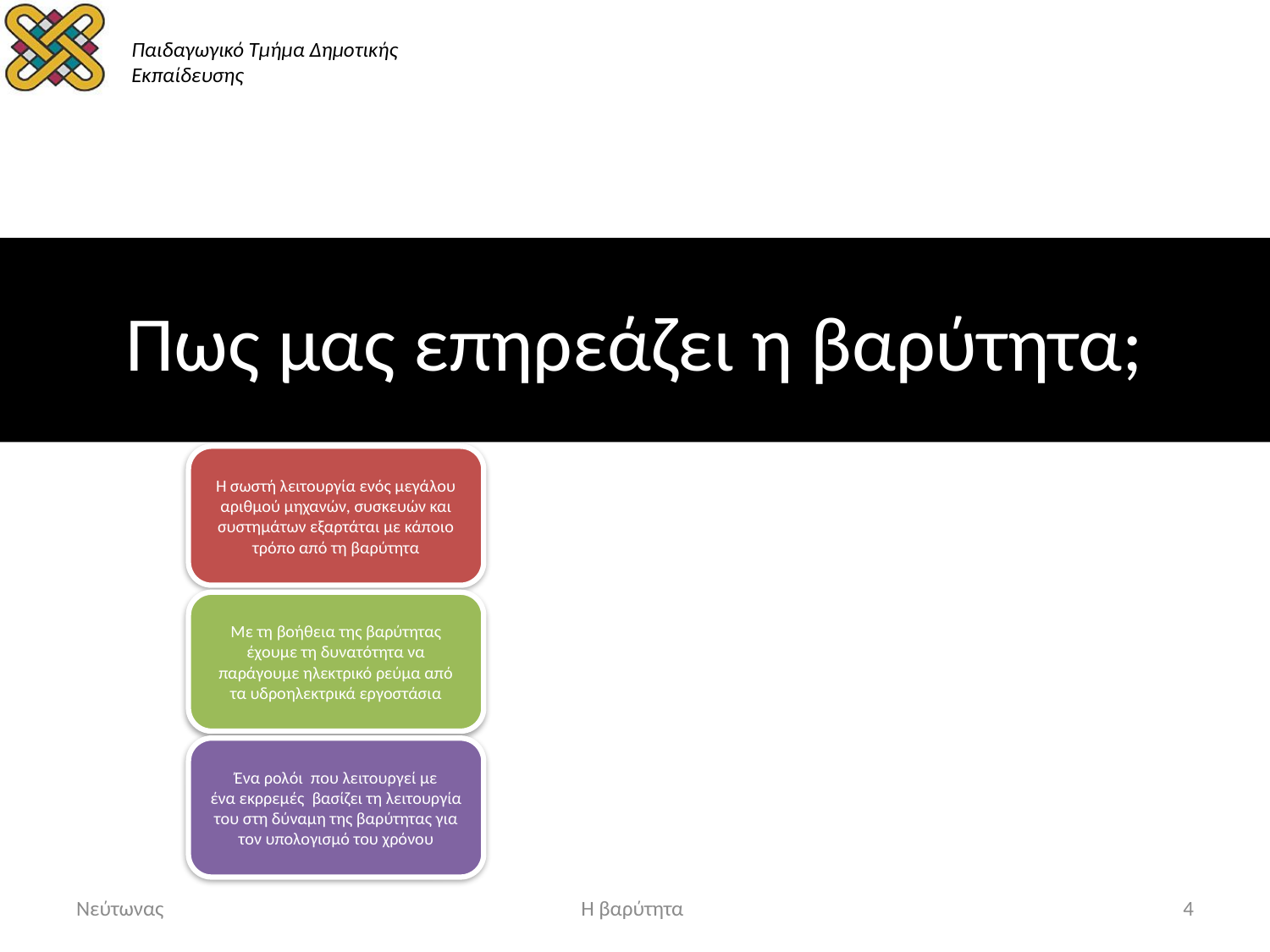

# Πως μας επηρεάζει η βαρύτητα;
Η σωστή λειτουργία ενός μεγάλου αριθμού μηχανών, συσκευών και συστημάτων εξαρτάται με κάποιο τρόπο από τη βαρύτητα
Mε τη βοήθεια της βαρύτητας έχουμε τη δυνατότητα να παράγουμε ηλεκτρικό ρεύμα από τα υδροηλεκτρικά εργοστάσια
Ένα ρολόι  που λειτουργεί με ένα εκρρεμές  βασίζει τη λειτουργία του στη δύναμη της βαρύτητας για τον υπολογισμό του χρόνου
Νεύτωνας
Η βαρύτητα
4